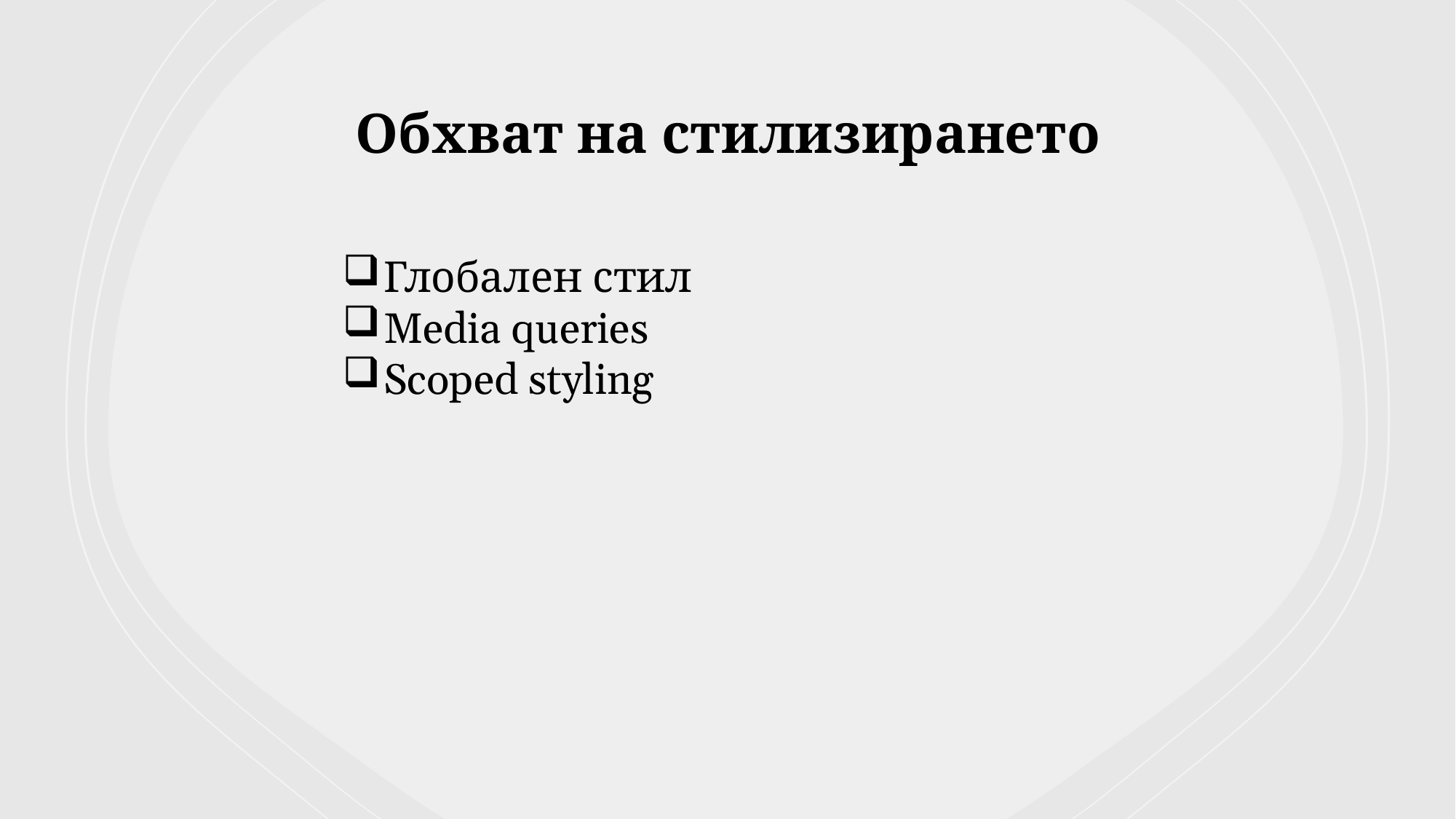

Обхват на стилизирането
Глобален стил
Media queries
Scoped styling